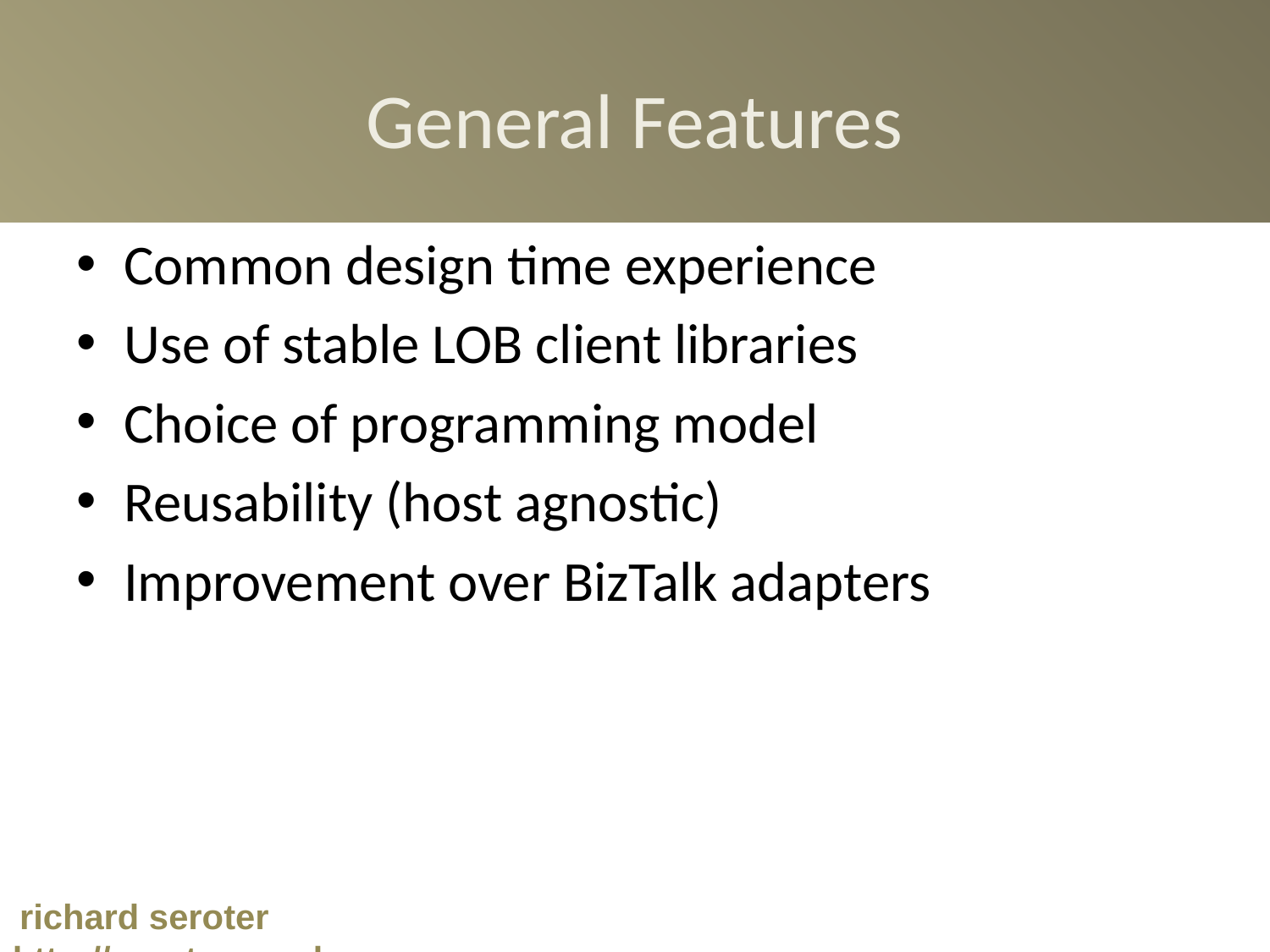

# General Features
Common design time experience
Use of stable LOB client libraries
Choice of programming model
Reusability (host agnostic)
Improvement over BizTalk adapters
 richard seroter                                                                             http://seroter.wordpress.com